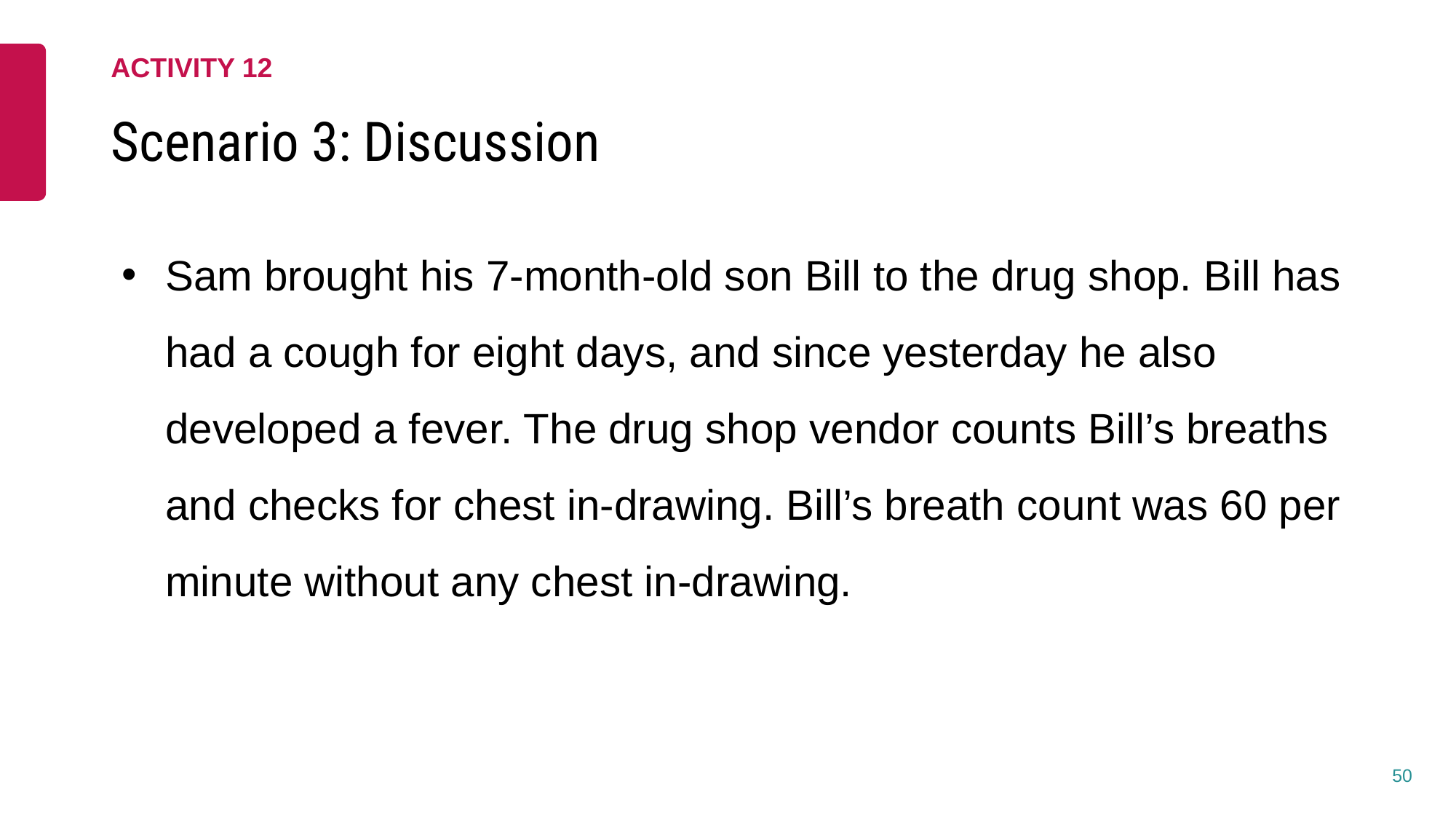

ACTIVITY 12
# Scenario 3: Discussion
Sam brought his 7-month-old son Bill to the drug shop. Bill has had a cough for eight days, and since yesterday he also developed a fever. The drug shop vendor counts Bill’s breaths and checks for chest in-drawing. Bill’s breath count was 60 per minute without any chest in-drawing.
50